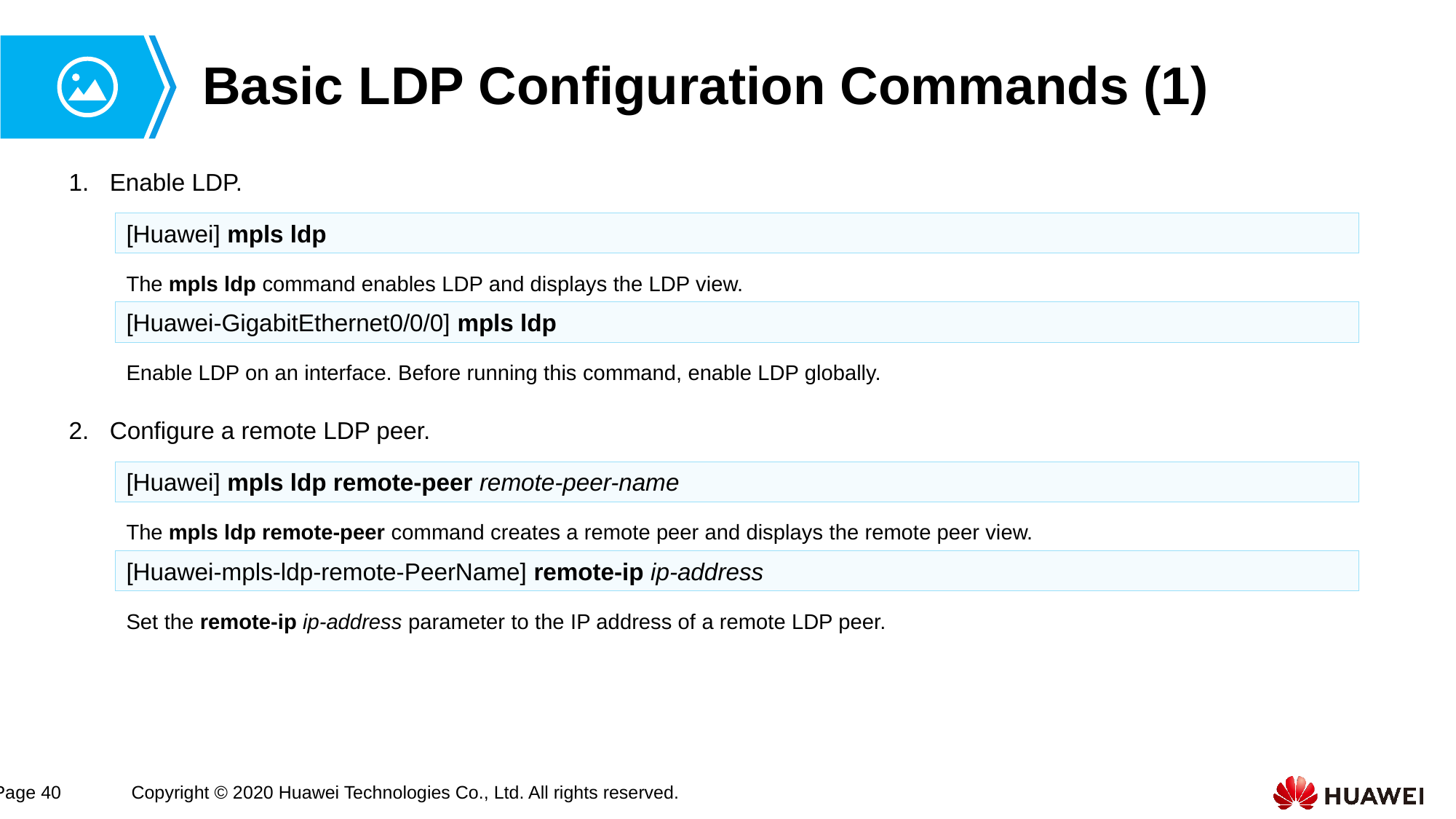

# Basic LDP Configuration Commands (1)
Enable LDP.
[Huawei] mpls ldp
The mpls ldp command enables LDP and displays the LDP view.
[Huawei-GigabitEthernet0/0/0] mpls ldp
Enable LDP on an interface. Before running this command, enable LDP globally.
Configure a remote LDP peer.
[Huawei] mpls ldp remote-peer remote-peer-name
The mpls ldp remote-peer command creates a remote peer and displays the remote peer view.
[Huawei-mpls-ldp-remote-PeerName] remote-ip ip-address
Set the remote-ip ip-address parameter to the IP address of a remote LDP peer.